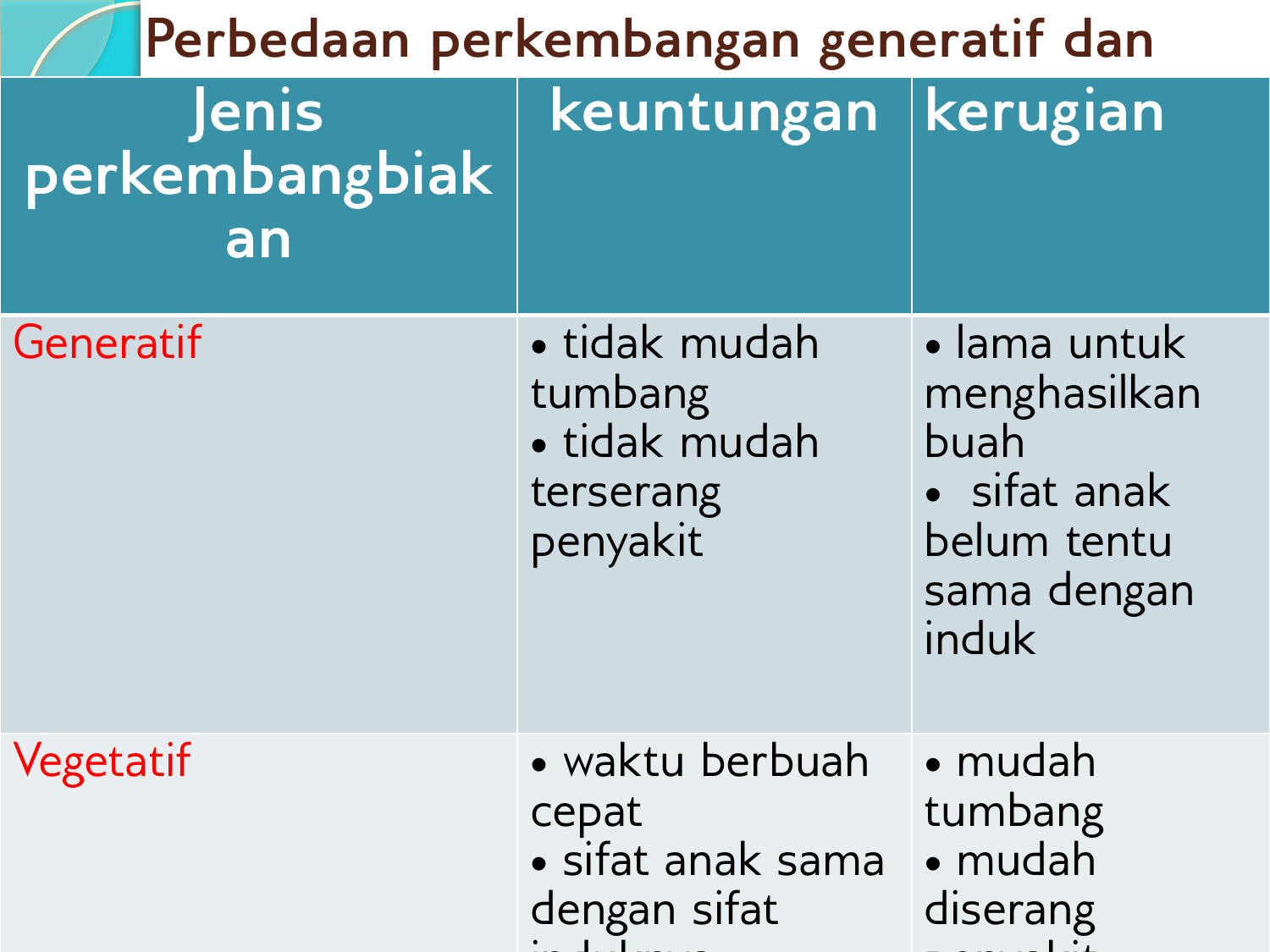

# Perbedaan perkembangan generatif dan vegetatif
| Jenis perkembangbiakan | keuntungan | kerugian |
| --- | --- | --- |
| Generatif | tidak mudah tumbang tidak mudah terserang penyakit | lama untuk menghasilkan buah sifat anak belum tentu sama dengan induk |
| Vegetatif | waktu berbuah cepat sifat anak sama dengan sifat induknya | mudah tumbang mudah diserang penyakit |
Tabel tentang perbedaan antara perkembangan generatif dengan vegetatif